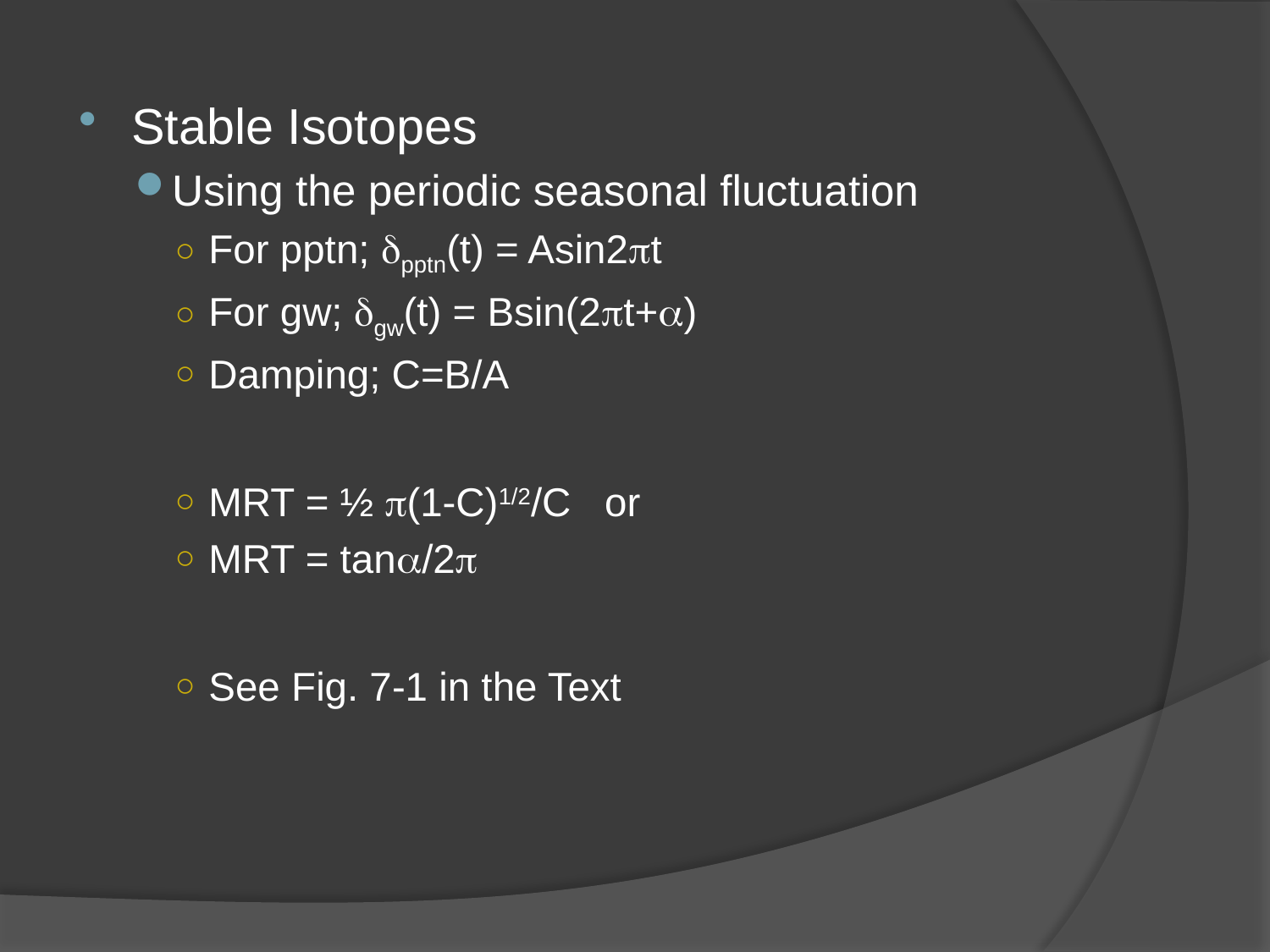

Stable Isotopes
Using the periodic seasonal fluctuation
For pptn; δpptn(t) = Asin2πt
For gw; δgw(t) = Bsin(2πt+α)
Damping; C=B/A

MRT = ½ π(1-C)1/2/C   or
MRT = tanα/2π

See Fig. 7-1 in the Text